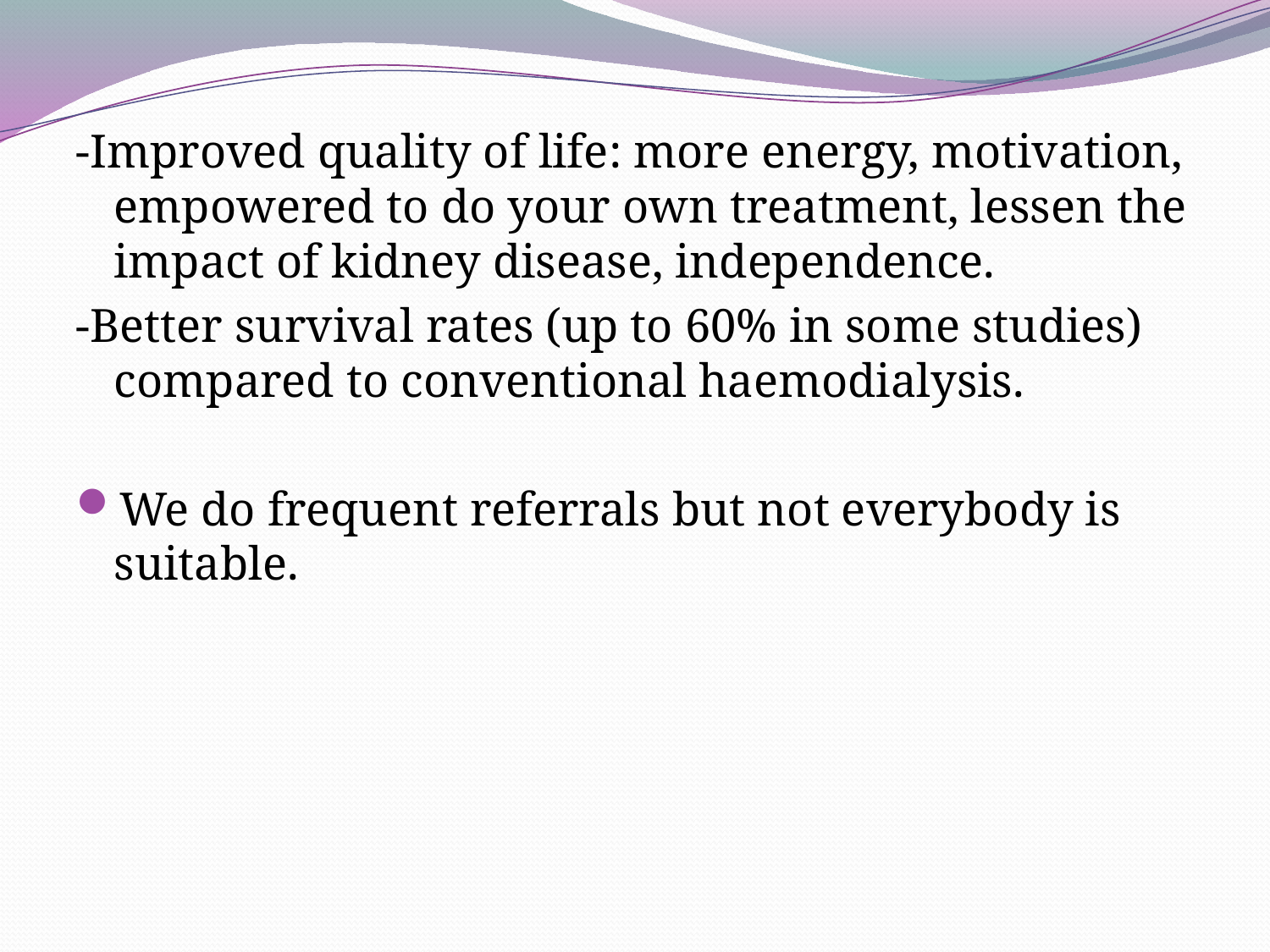

-Improved quality of life: more energy, motivation, empowered to do your own treatment, lessen the impact of kidney disease, independence.
-Better survival rates (up to 60% in some studies) compared to conventional haemodialysis.

We do frequent referrals but not everybody is suitable.